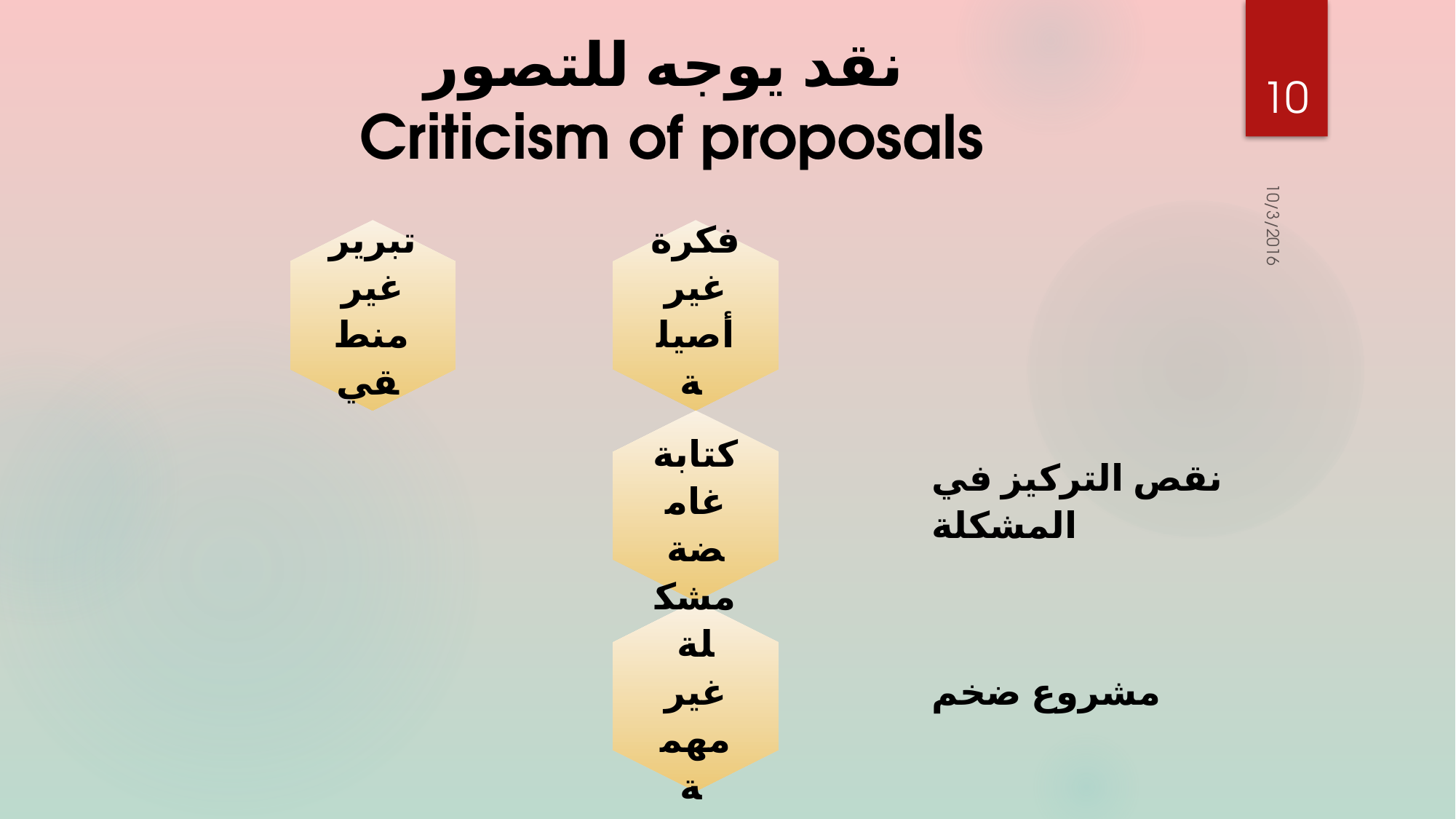

# نقد يوجه للتصور Criticism of proposals
10
فكرة غير أصيلة
تبرير غير منطقي
كتابة غامضة
نقص التركيز في المشكلة
مشكلة غير مهمة
مشروع ضخم
10/3/2016